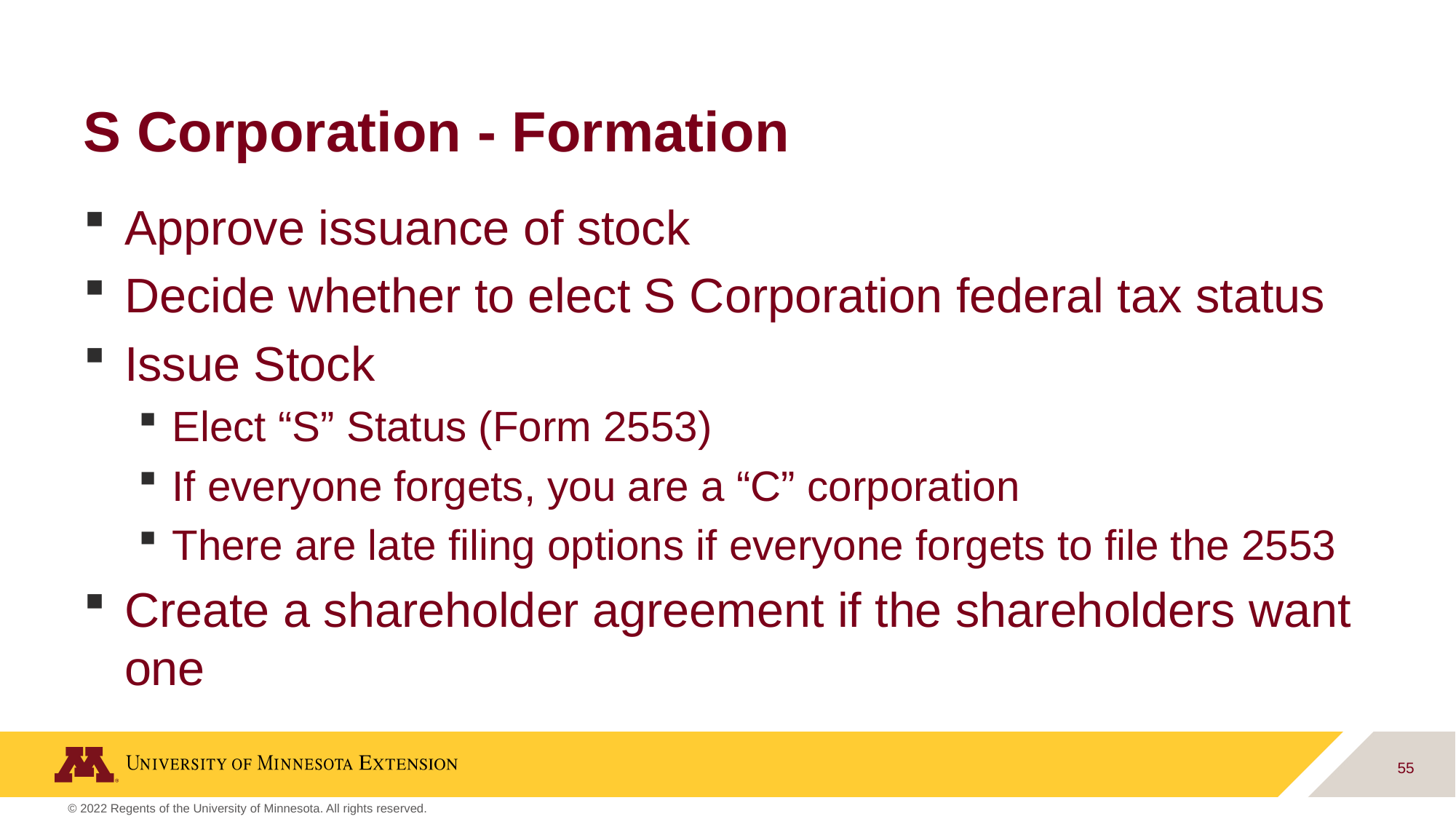

# S Corporation - Formation
Approve issuance of stock
Decide whether to elect S Corporation federal tax status
Issue Stock
Elect “S” Status (Form 2553)
If everyone forgets, you are a “C” corporation
There are late filing options if everyone forgets to file the 2553
Create a shareholder agreement if the shareholders want one